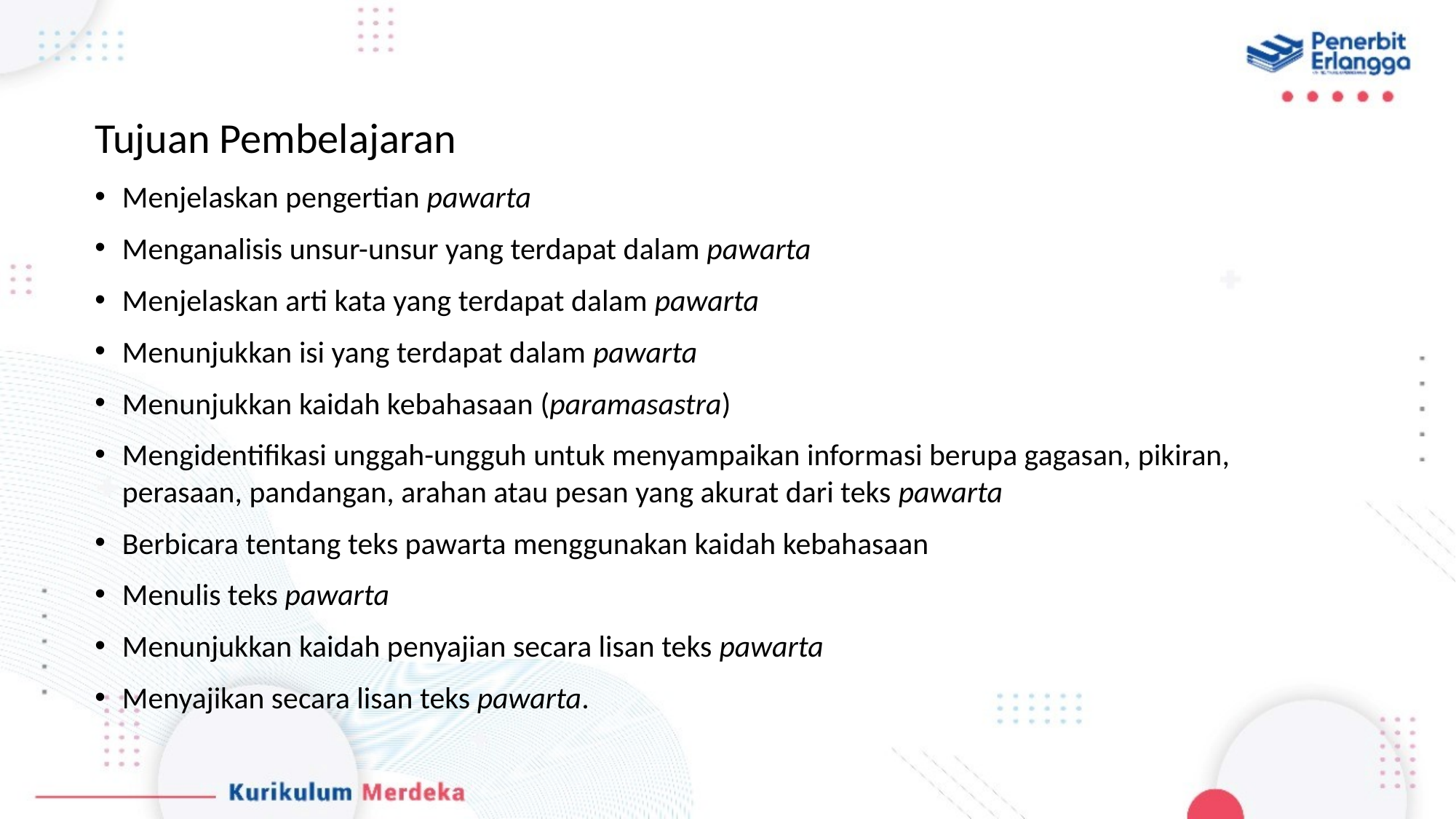

Tujuan Pembelajaran
Menjelaskan pengertian pawarta
Menganalisis unsur-unsur yang terdapat dalam pawarta
Menjelaskan arti kata yang terdapat dalam pawarta
Menunjukkan isi yang terdapat dalam pawarta
Menunjukkan kaidah kebahasaan (paramasastra)
Mengidentifikasi unggah-ungguh untuk menyampaikan informasi berupa gagasan, pikiran, perasaan, pandangan, arahan atau pesan yang akurat dari teks pawarta
Berbicara tentang teks pawarta menggunakan kaidah kebahasaan
Menulis teks pawarta
Menunjukkan kaidah penyajian secara lisan teks pawarta
Menyajikan secara lisan teks pawarta.